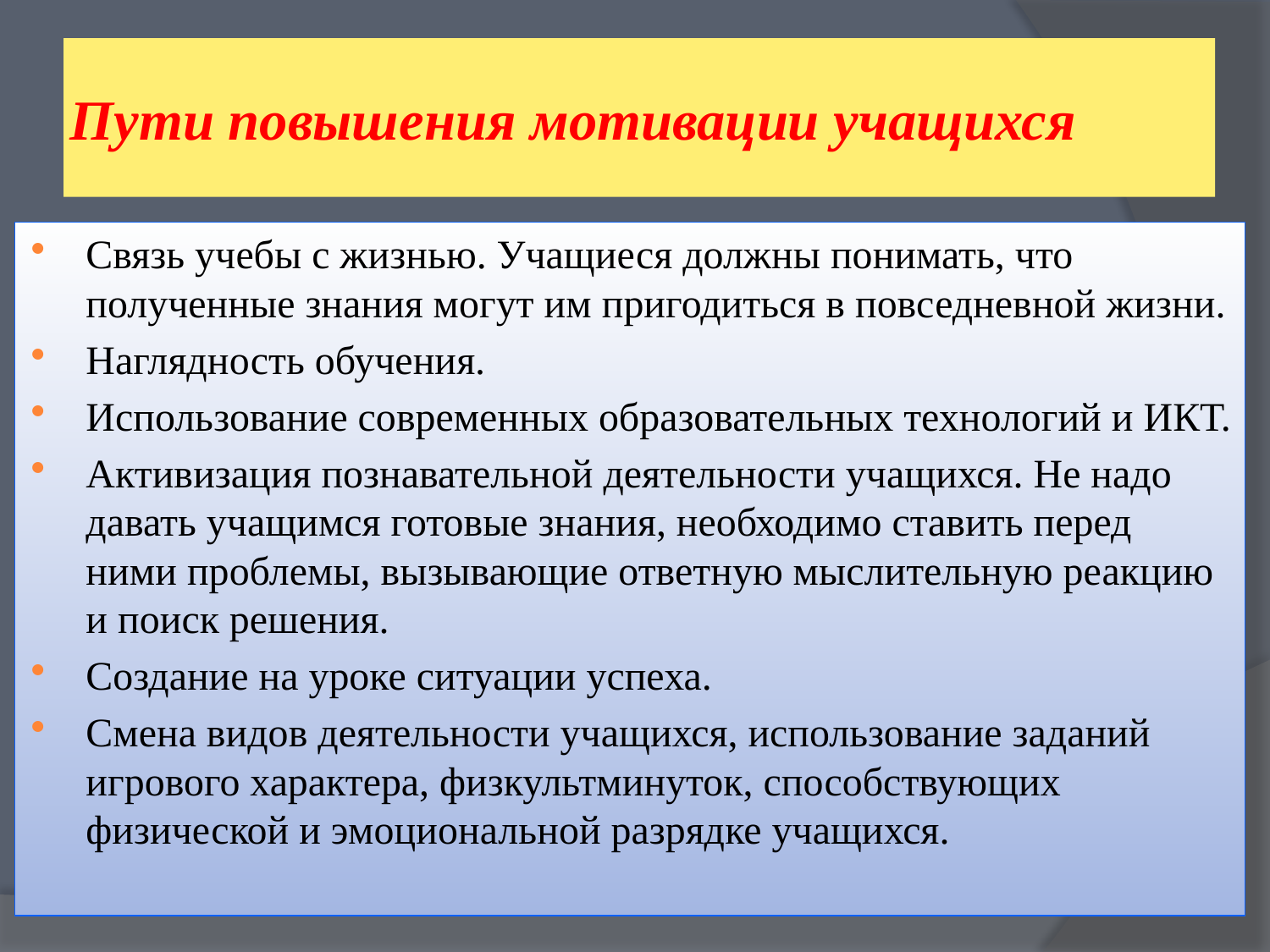

# Пути повышения мотивации учащихся
Связь учебы с жизнью. Учащиеся должны понимать, что полученные знания могут им пригодиться в повседневной жизни.
Наглядность обучения.
Использование современных образовательных технологий и ИКТ.
Активизация познавательной деятельности учащихся. Не надо давать учащимся готовые знания, необходимо ставить перед ними проблемы, вызывающие ответную мыслительную реакцию и поиск решения.
Создание на уроке ситуации успеха.
Смена видов деятельности учащихся, использование заданий игрового характера, физкультминуток, способствующих физической и эмоциональной разрядке учащихся.